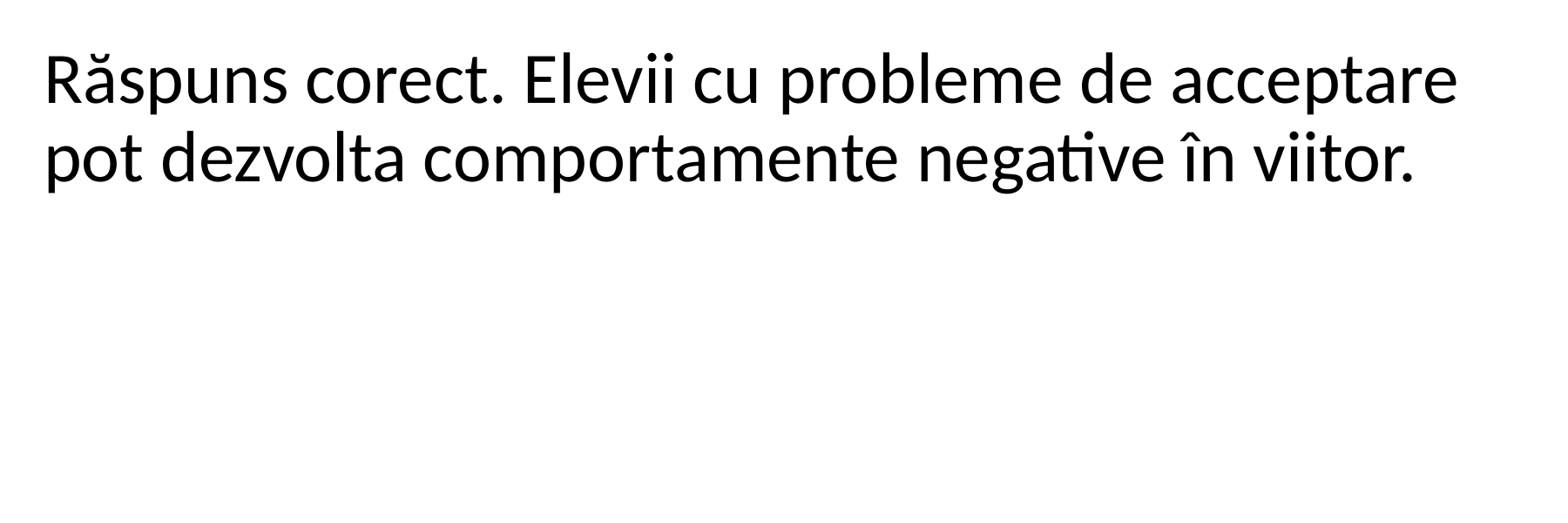

Răspuns corect. Elevii cu probleme de acceptare pot dezvolta comportamente negative în viitor.